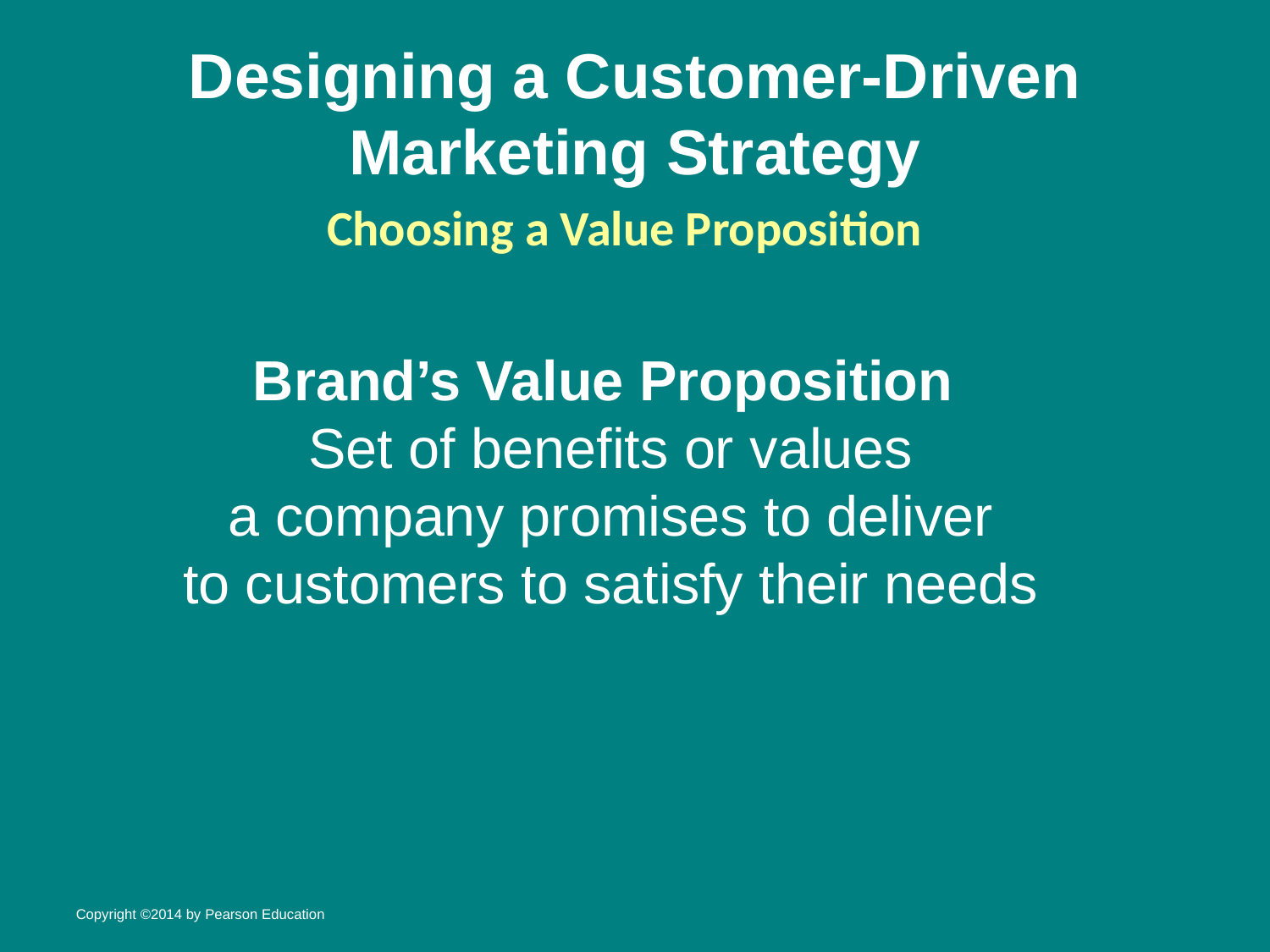

# Designing a Customer-Driven Marketing Strategy
Choosing a Value Proposition

Brand’s Value Proposition
 Set of benefits or values
 a company promises to deliver
 to customers to satisfy their needs
Copyright ©2014 by Pearson Education